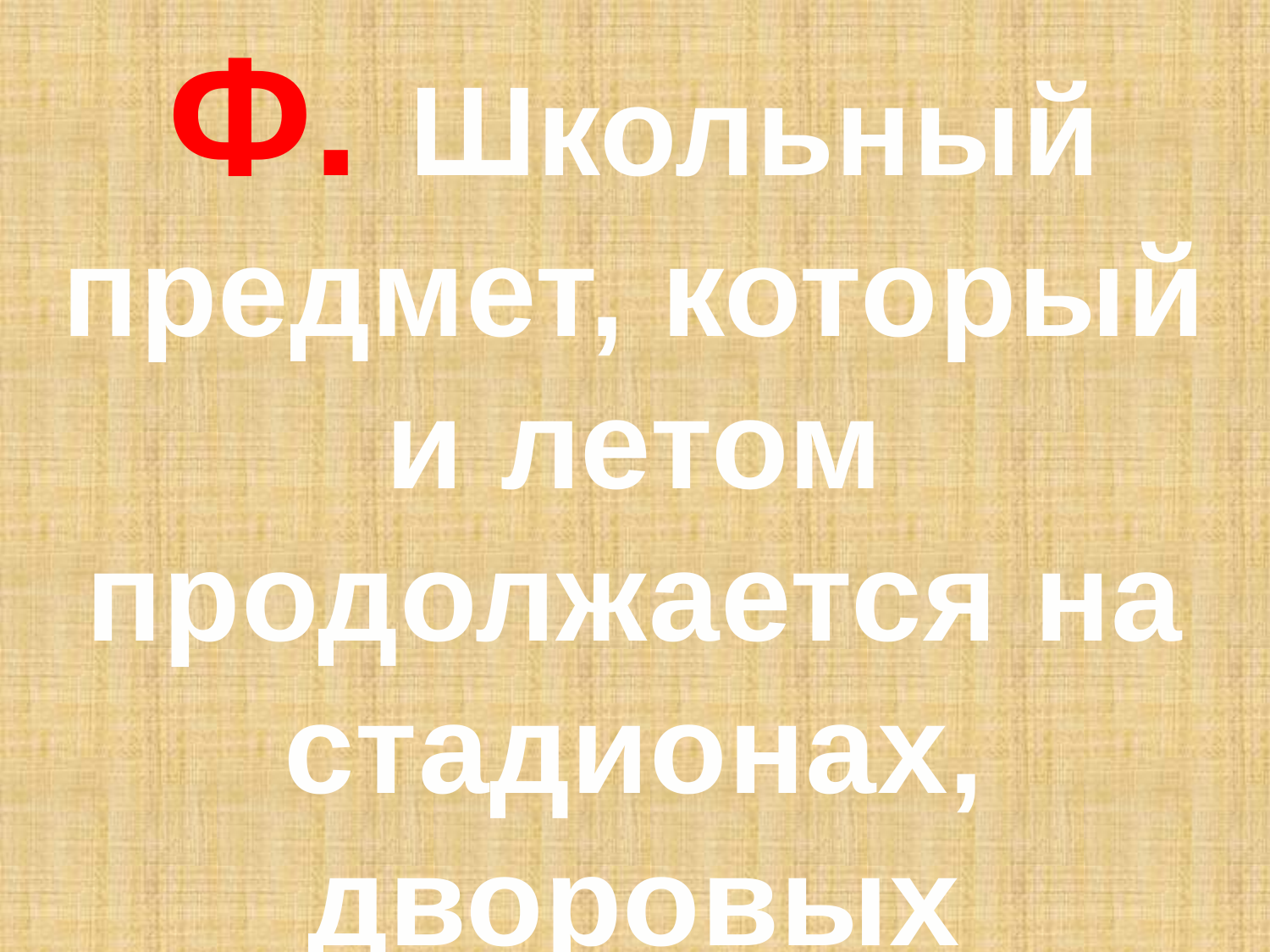

Ф. Школьный предмет, который и летом продолжается на стадионах, дворовых площадках, в лагерях отдыха